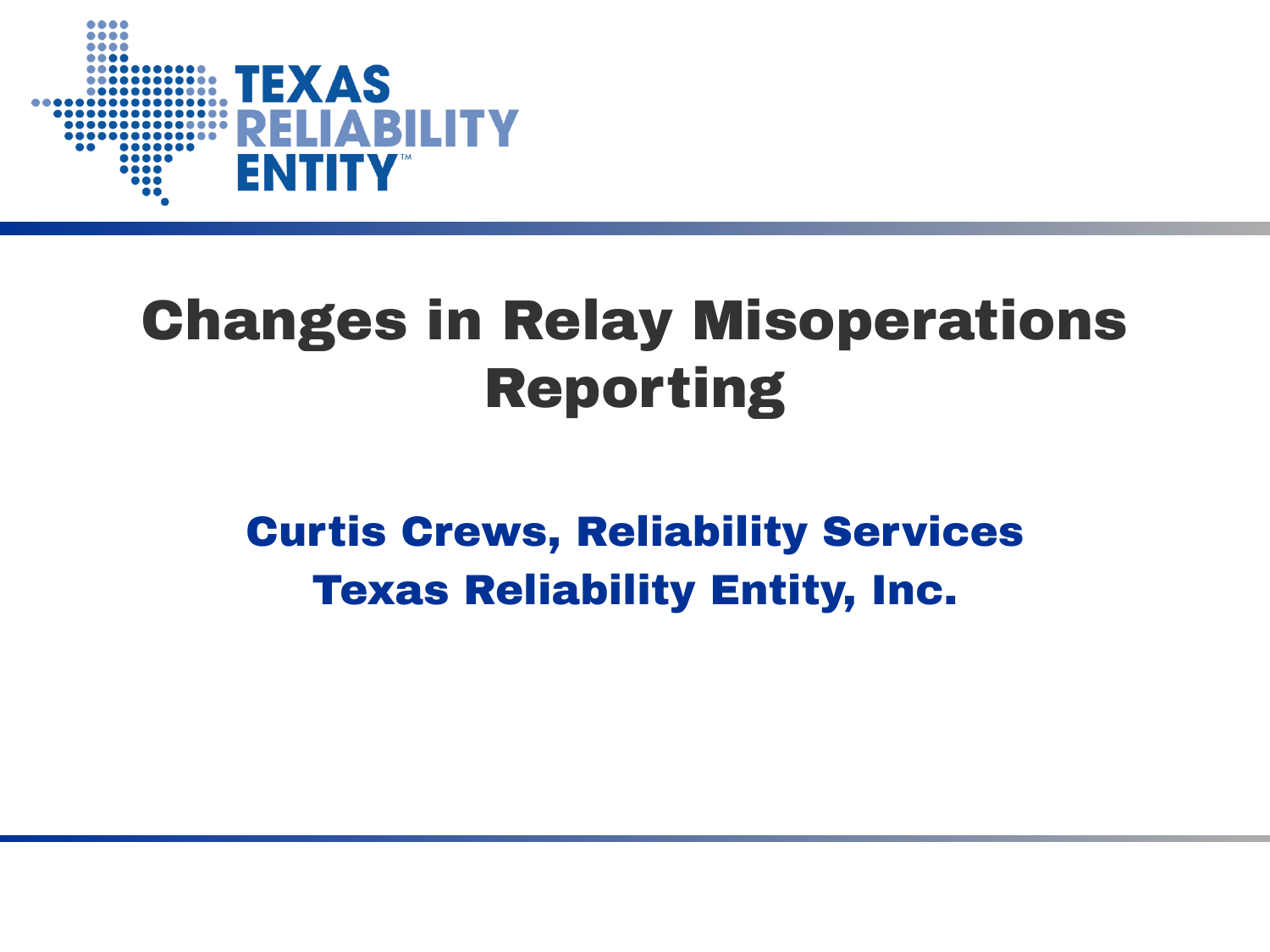

# Changes in Relay Misoperations Reporting
Curtis Crews, Reliability Services
Texas Reliability Entity, Inc.